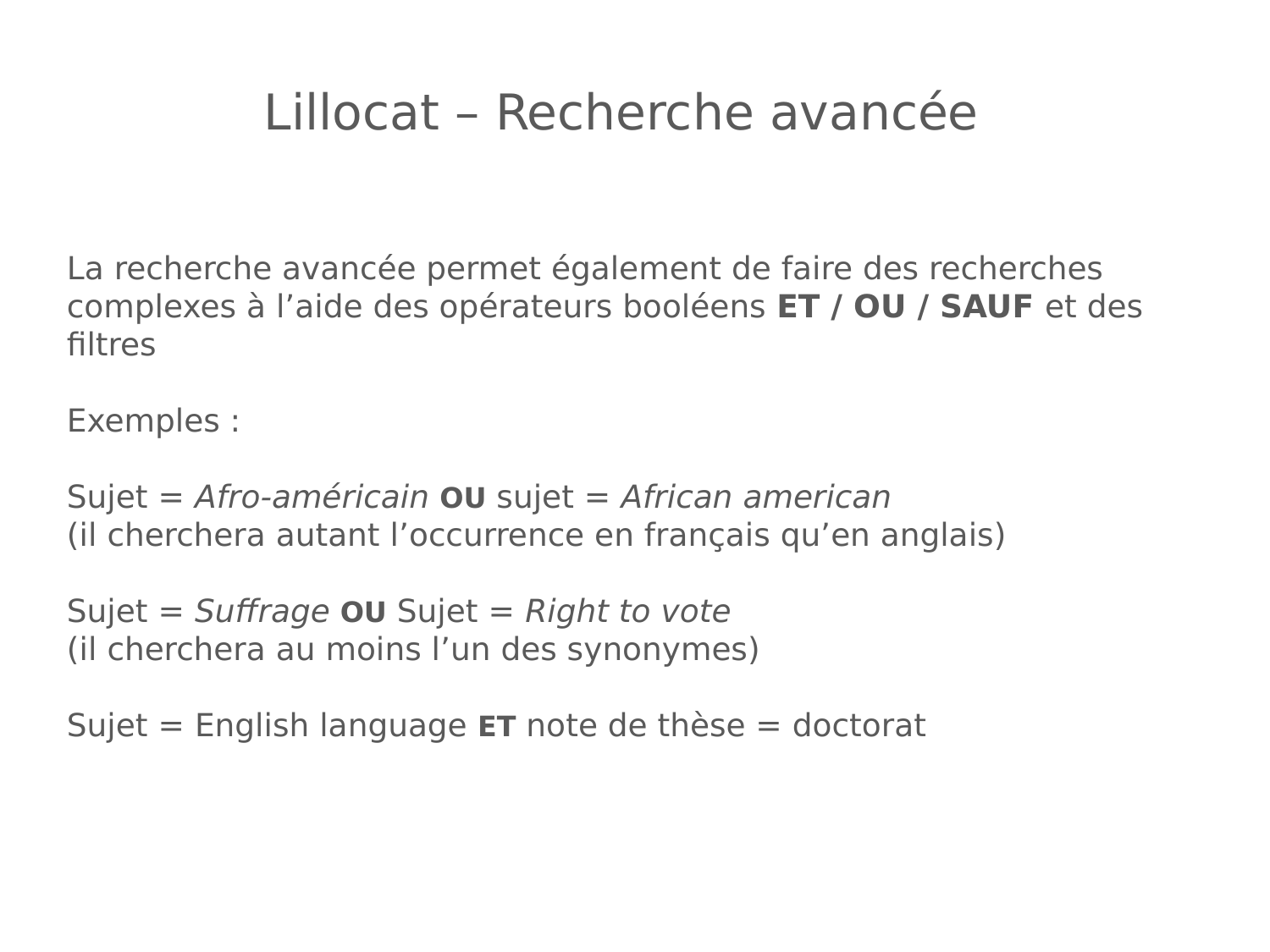

Lillocat – Recherche avancée

La recherche avancée permet également de faire des recherches complexes à l’aide des opérateurs booléens ET / OU / SAUF et des filtres

Exemples :

Sujet = Afro-américain OU sujet = African american
(il cherchera autant l’occurrence en français qu’en anglais)

Sujet = Suffrage OU Sujet = Right to vote
(il cherchera au moins l’un des synonymes)

Sujet = English language ET note de thèse = doctorat